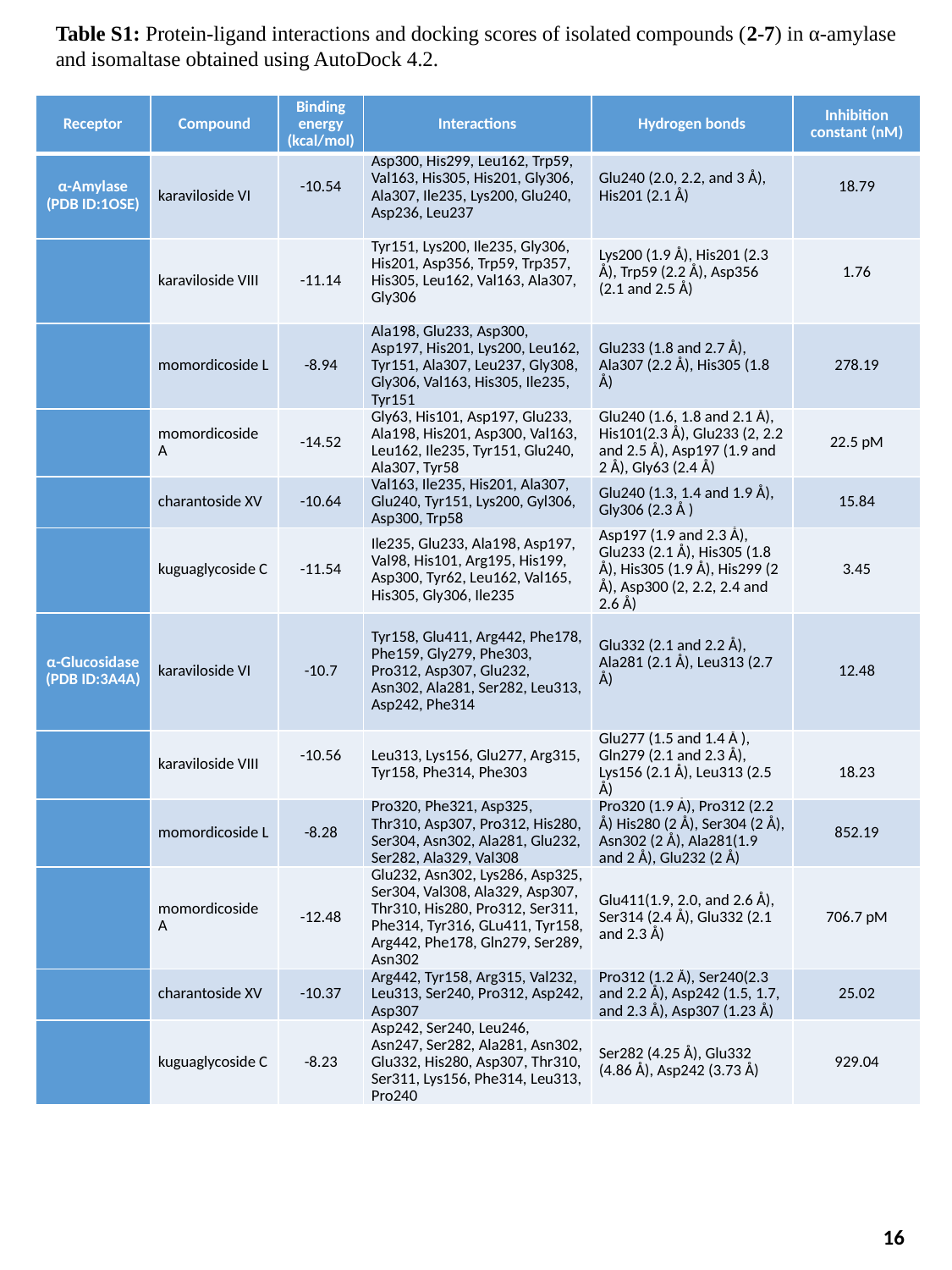

Table S1: Protein-ligand interactions and docking scores of isolated compounds (2-7) in α-amylase and isomaltase obtained using AutoDock 4.2.
| Receptor | Compound | Binding energy (kcal/mol) | Interactions | Hydrogen bonds | Inhibition constant (nM) |
| --- | --- | --- | --- | --- | --- |
| α-Amylase (PDB ID:1OSE) | karaviloside VI | -10.54 | Asp300, His299, Leu162, Trp59, Val163, His305, His201, Gly306, Ala307, Ile235, Lys200, Glu240, Asp236, Leu237 | Glu240 (2.0, 2.2, and 3 Å), His201 (2.1 Å) | 18.79 |
|  | karaviloside VIII | -11.14 | Tyr151, Lys200, Ile235, Gly306, His201, Asp356, Trp59, Trp357, His305, Leu162, Val163, Ala307, Gly306 | Lys200 (1.9 Å), His201 (2.3 Å), Trp59 (2.2 Å), Asp356 (2.1 and 2.5 Å) | 1.76 |
|  | momordicoside L | -8.94 | Ala198, Glu233, Asp300, Asp197, His201, Lys200, Leu162, Tyr151, Ala307, Leu237, Gly308, Gly306, Val163, His305, Ile235, Tyr151 | Glu233 (1.8 and 2.7 Å), Ala307 (2.2 Å), His305 (1.8 Å) | 278.19 |
|  | momordicoside A | -14.52 | Gly63, His101, Asp197, Glu233, Ala198, His201, Asp300, Val163, Leu162, Ile235, Tyr151, Glu240, Ala307, Tyr58 | Glu240 (1.6, 1.8 and 2.1 Å), His101(2.3 Å), Glu233 (2, 2.2 and 2.5 Å), Asp197 (1.9 and 2 Å), Gly63 (2.4 Å) | 22.5 pM |
|  | charantoside XV | -10.64 | Val163, Ile235, His201, Ala307, Glu240, Tyr151, Lys200, Gyl306, Asp300, Trp58 | Glu240 (1.3, 1.4 and 1.9 Å), Gly306 (2.3 Å ) | 15.84 |
|  | kuguaglycoside C | -11.54 | Ile235, Glu233, Ala198, Asp197, Val98, His101, Arg195, His199, Asp300, Tyr62, Leu162, Val165, His305, Gly306, Ile235 | Asp197 (1.9 and 2.3 Å), Glu233 (2.1 Å), His305 (1.8 Å), His305 (1.9 Å), His299 (2 Å), Asp300 (2, 2.2, 2.4 and 2.6 Å) | 3.45 |
| α-Glucosidase (PDB ID:3A4A) | karaviloside VI | -10.7 | Tyr158, Glu411, Arg442, Phe178, Phe159, Gly279, Phe303, Pro312, Asp307, Glu232, Asn302, Ala281, Ser282, Leu313, Asp242, Phe314 | Glu332 (2.1 and 2.2 Å), Ala281 (2.1 Å), Leu313 (2.7 Å) | 12.48 |
|  | karaviloside VIII | -10.56 | Leu313, Lys156, Glu277, Arg315, Tyr158, Phe314, Phe303 | Glu277 (1.5 and 1.4 Å ), Gln279 (2.1 and 2.3 Å), Lys156 (2.1 Å), Leu313 (2.5 Å) | 18.23 |
|  | momordicoside L | -8.28 | Pro320, Phe321, Asp325, Thr310, Asp307, Pro312, His280, Ser304, Asn302, Ala281, Glu232, Ser282, Ala329, Val308 | Pro320 (1.9 Å), Pro312 (2.2 Å) His280 (2 Å), Ser304 (2 Å), Asn302 (2 Å), Ala281(1.9 and 2 Å), Glu232 (2 Å) | 852.19 |
|  | momordicoside A | -12.48 | Glu232, Asn302, Lys286, Asp325, Ser304, Val308, Ala329, Asp307, Thr310, His280, Pro312, Ser311, Phe314, Tyr316, GLu411, Tyr158, Arg442, Phe178, Gln279, Ser289, Asn302 | Glu411(1.9, 2.0, and 2.6 Å), Ser314 (2.4 Å), Glu332 (2.1 and 2.3 Å) | 706.7 pM |
|  | charantoside XV | -10.37 | Arg442, Tyr158, Arg315, Val232, Leu313, Ser240, Pro312, Asp242, Asp307 | Pro312 (1.2 Å), Ser240(2.3 and 2.2 Å), Asp242 (1.5, 1.7, and 2.3 Å), Asp307 (1.23 Å) | 25.02 |
|  | kuguaglycoside C | -8.23 | Asp242, Ser240, Leu246, Asn247, Ser282, Ala281, Asn302, Glu332, His280, Asp307, Thr310, Ser311, Lys156, Phe314, Leu313, Pro240 | Ser282 (4.25 Å), Glu332 (4.86 Å), Asp242 (3.73 Å) | 929.04 |
16